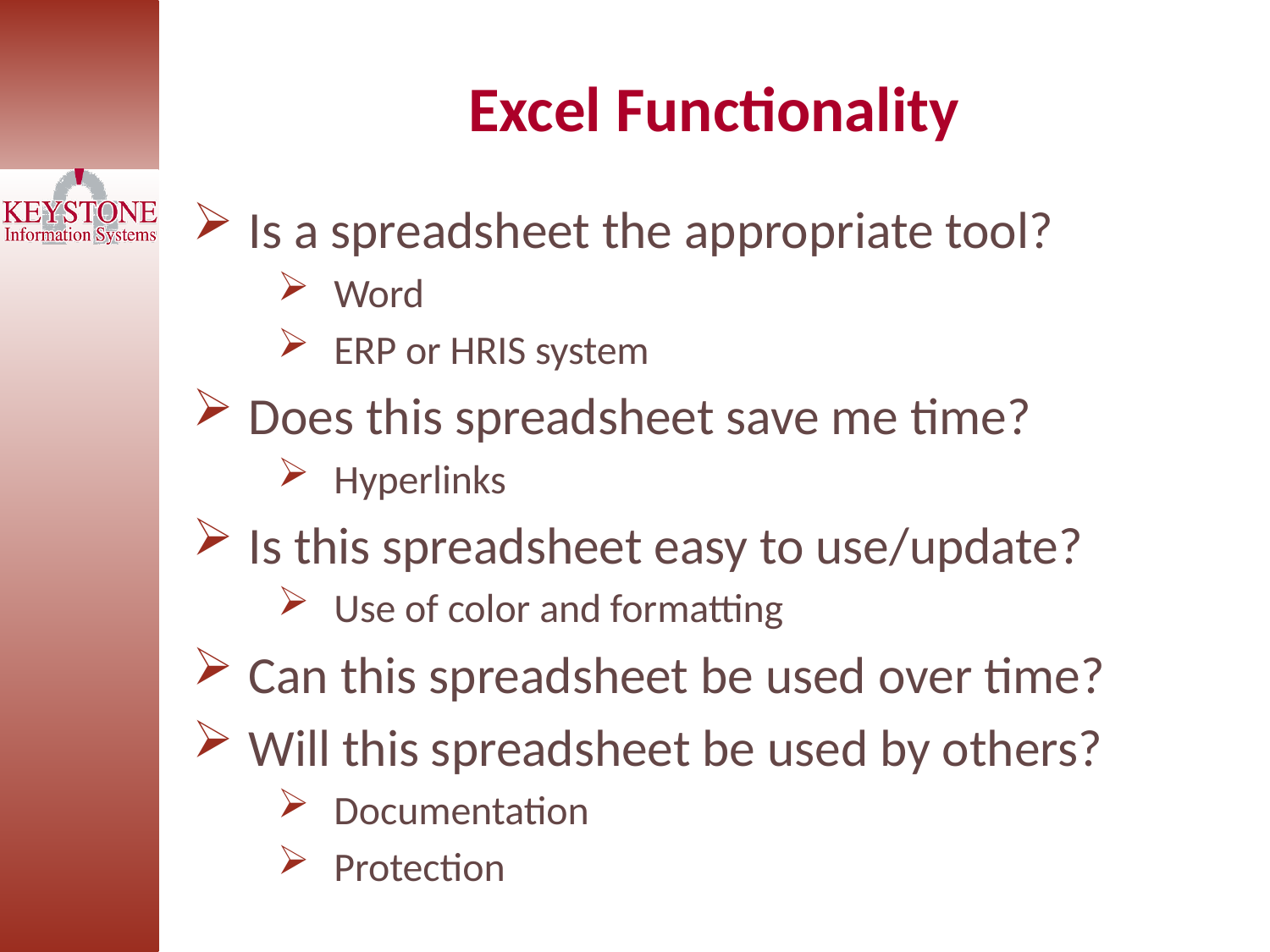

Excel Functionality
Is a spreadsheet the appropriate tool?
Word
ERP or HRIS system
Does this spreadsheet save me time?
Hyperlinks
Is this spreadsheet easy to use/update?
Use of color and formatting
Can this spreadsheet be used over time?
Will this spreadsheet be used by others?
Documentation
Protection